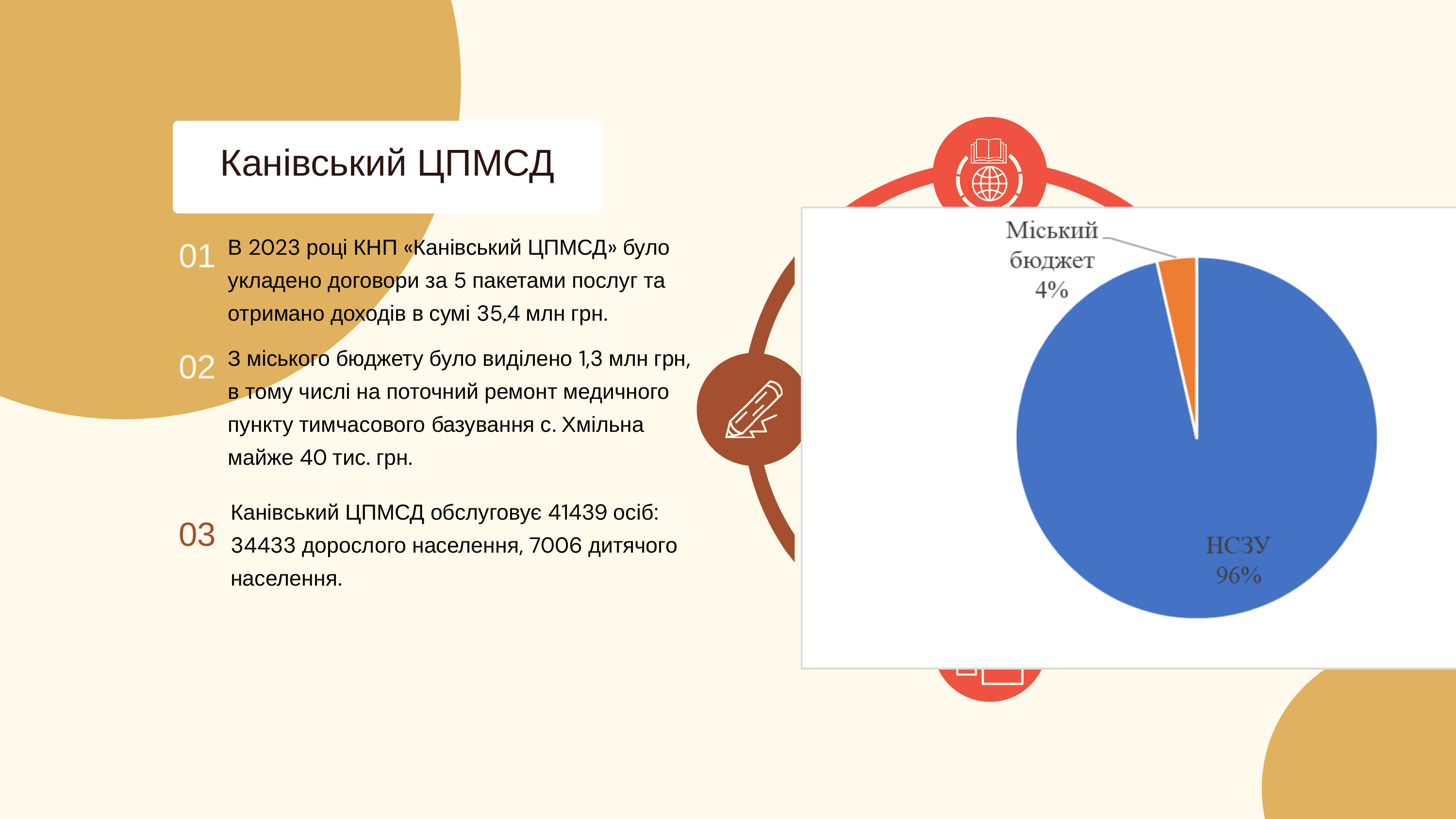

Канівський ЦПМСД

01
В 2023 році КНП «Канівський ЦПМСД» було укладено договори за 5 пакетами послуг та отримано доходів в сумі 35,4 млн грн.

02

З міського бюджету було виділено 1,3 млн грн, в тому числі на поточний ремонт медичного пункту тимчасового базування с. Хмільна майже 40 тис. грн.

Канівський ЦПМСД обслуговує 41439 осіб: 34433 дорослого населення, 7006 дитячого населення.
03